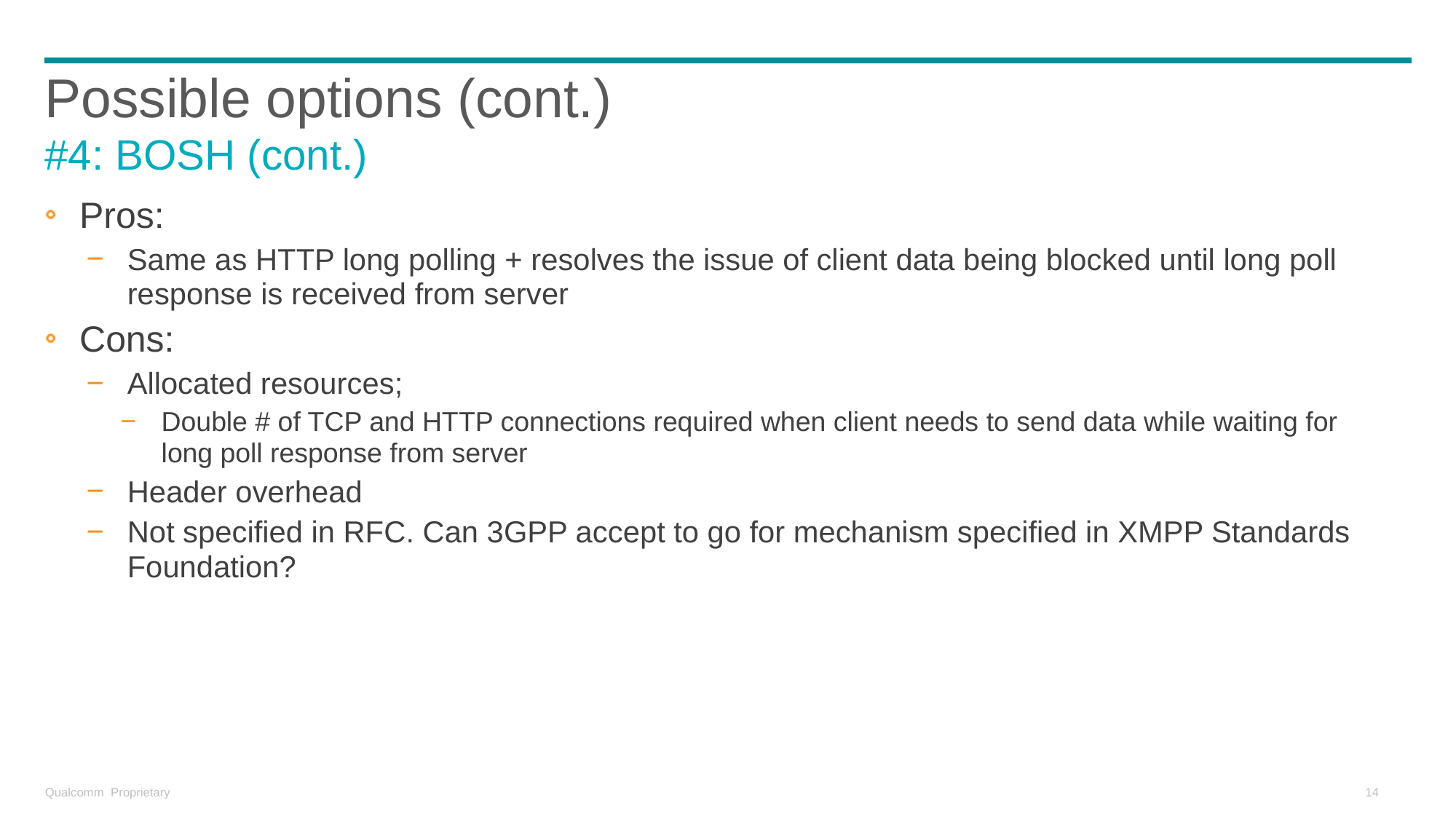

# Possible options (cont.)
#4: BOSH (cont.)
Pros:
Same as HTTP long polling + resolves the issue of client data being blocked until long poll response is received from server
Cons:
Allocated resources;
Double # of TCP and HTTP connections required when client needs to send data while waiting for long poll response from server
Header overhead
Not specified in RFC. Can 3GPP accept to go for mechanism specified in XMPP Standards Foundation?